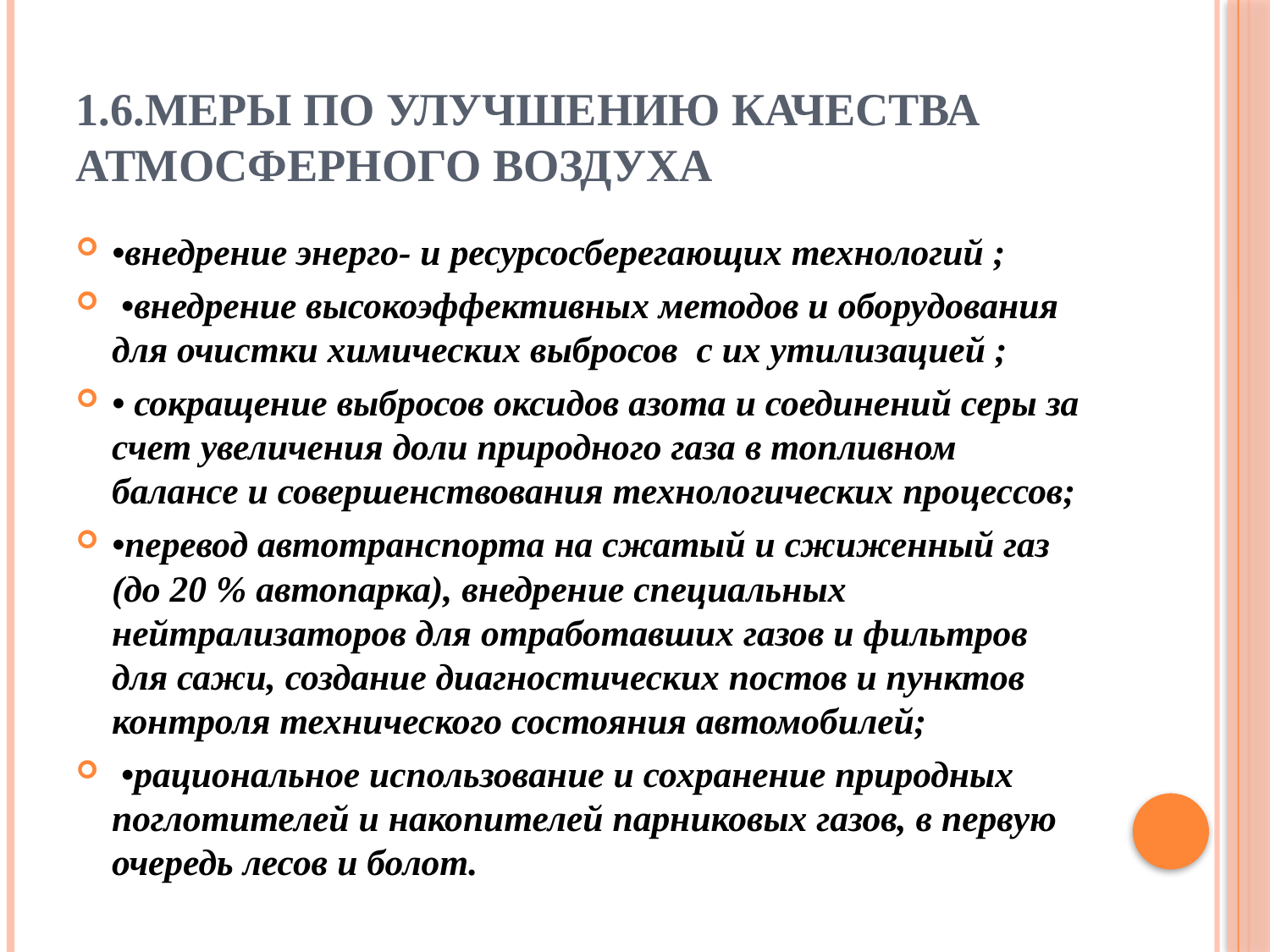

# 1.6.Меры по улучшению качества атмосферного воздуха
•внедрение энерго- и ресурсосберегающих технологий ;
 •внедрение высокоэффективных методов и оборудования для очистки химических выбросов  с их утилизацией ;
• сокращение выбросов оксидов азота и соединений серы за счет увеличения доли природного газа в топливном балансе и совершенствования технологических процессов;
•перевод автотранспорта на сжатый и сжиженный газ (до 20 % автопарка), внедрение специальных нейтрализаторов для отработавших газов и фильтров для сажи, создание диагностических постов и пунктов контроля технического состояния автомобилей;
 •рациональное использование и сохранение природных поглотителей и накопителей парниковых газов, в первую очередь лесов и болот.